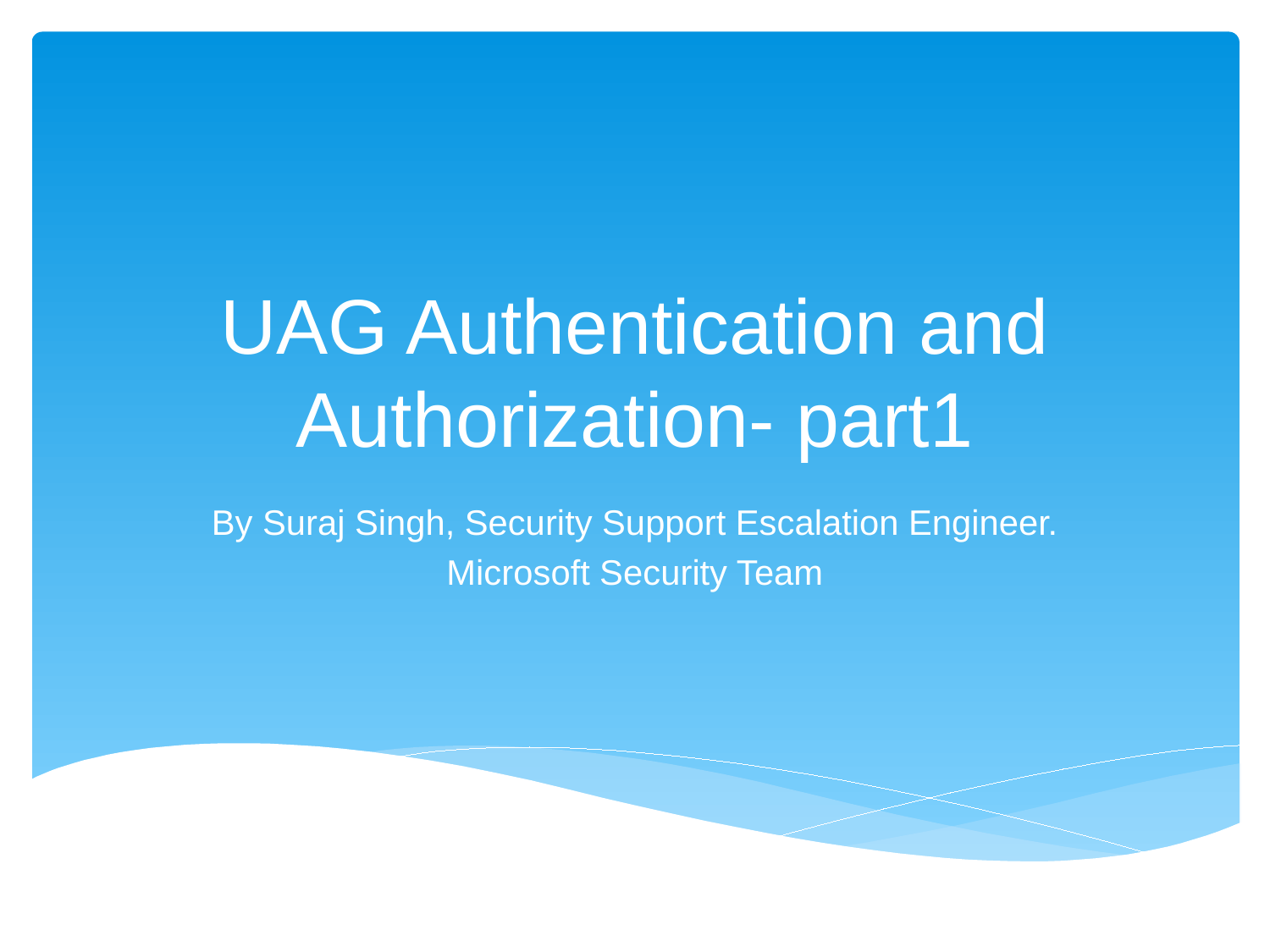

# UAG Authentication and Authorization- part1
By Suraj Singh, Security Support Escalation Engineer.
Microsoft Security Team